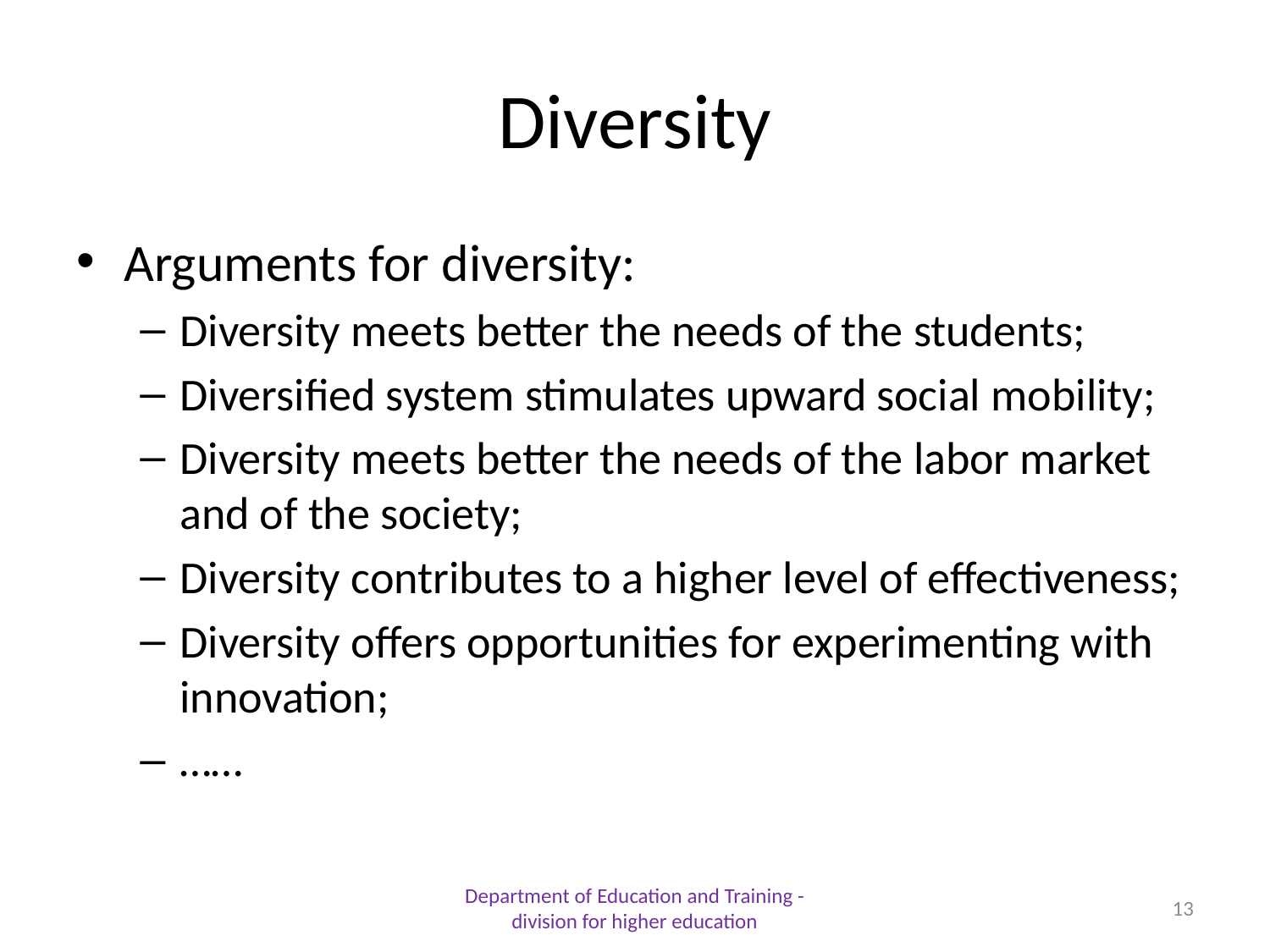

# Diversity
Arguments for diversity:
Diversity meets better the needs of the students;
Diversified system stimulates upward social mobility;
Diversity meets better the needs of the labor market and of the society;
Diversity contributes to a higher level of effectiveness;
Diversity offers opportunities for experimenting with innovation;
……
Department of Education and Training - division for higher education
13